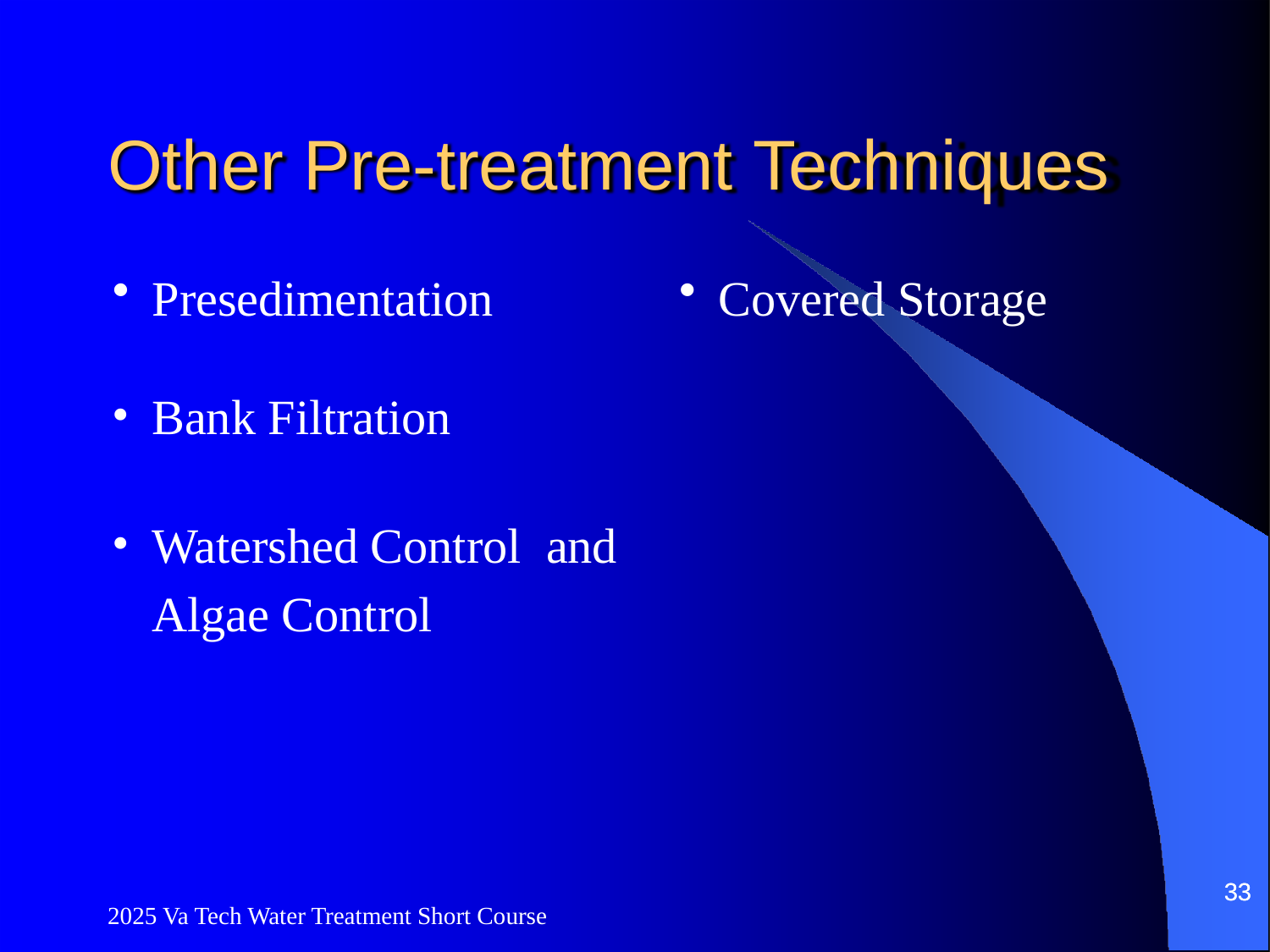

# Other Pre-treatment Techniques
Presedimentation

Bank Filtration

Watershed Control  and Algae Control
Covered Storage
33
33
2025 Va Tech Water Treatment Short Course